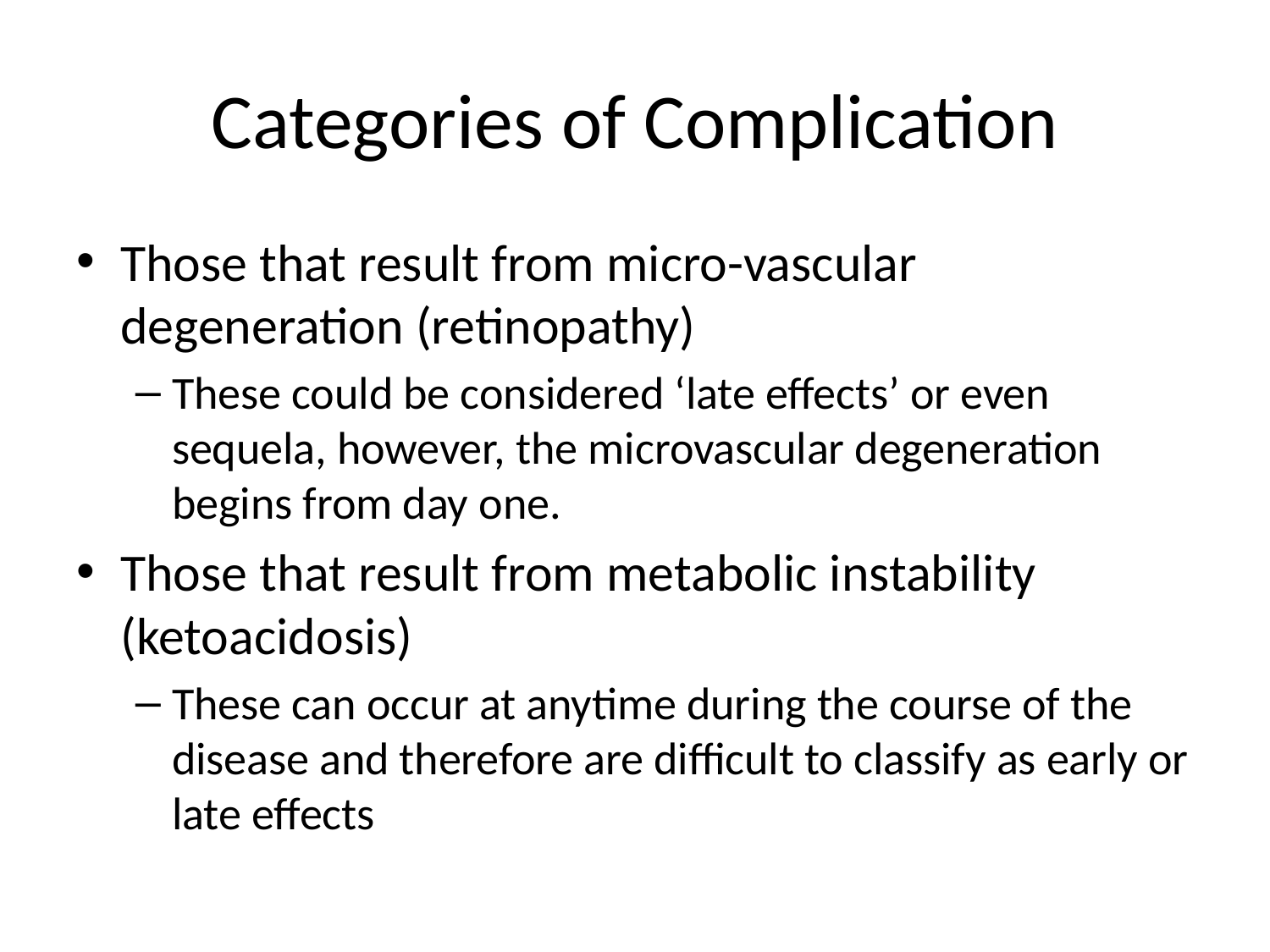

# Categories of Complication
Those that result from micro-vascular degeneration (retinopathy)
These could be considered ‘late effects’ or even sequela, however, the microvascular degeneration begins from day one.
Those that result from metabolic instability (ketoacidosis)
These can occur at anytime during the course of the disease and therefore are difficult to classify as early or late effects